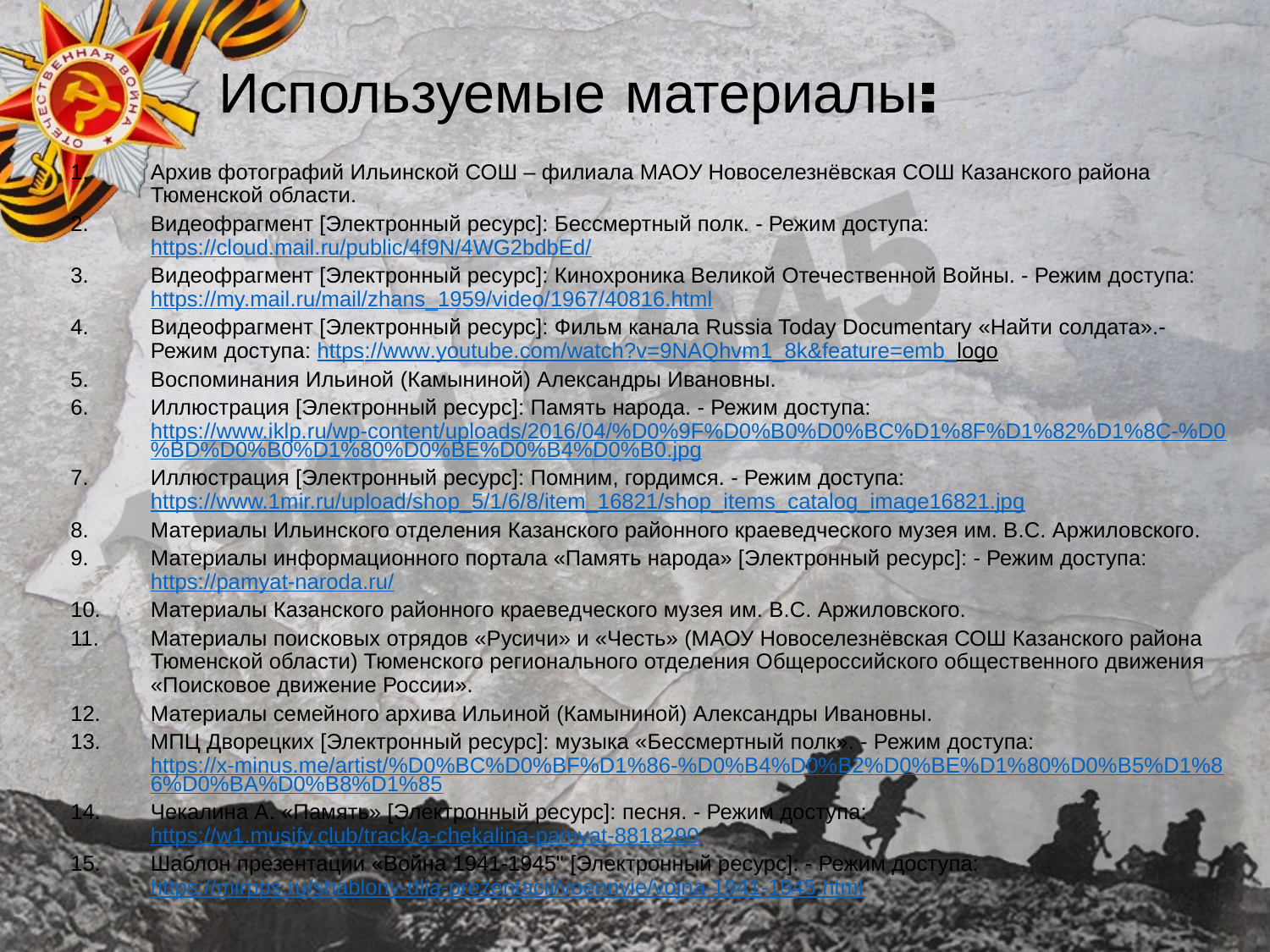

# Используемые материалы:
Архив фотографий Ильинской СОШ – филиала МАОУ Новоселезнёвская СОШ Казанского района Тюменской области.
Видеофрагмент [Электронный ресурс]: Бессмертный полк. - Режим доступа: https://cloud.mail.ru/public/4f9N/4WG2bdbEd/
Видеофрагмент [Электронный ресурс]: Кинохроника Великой Отечественной Войны. - Режим доступа: https://my.mail.ru/mail/zhans_1959/video/1967/40816.html
Видеофрагмент [Электронный ресурс]: Фильм канала Russia Today Documentary «Найти солдата».- Режим доступа: https://www.youtube.com/watch?v=9NAQhvm1_8k&feature=emb_logo
Воспоминания Ильиной (Камыниной) Александры Ивановны.
Иллюстрация [Электронный ресурс]: Память народа. - Режим доступа: https://www.iklp.ru/wp-content/uploads/2016/04/%D0%9F%D0%B0%D0%BC%D1%8F%D1%82%D1%8C-%D0%BD%D0%B0%D1%80%D0%BE%D0%B4%D0%B0.jpg
Иллюстрация [Электронный ресурс]: Помним, гордимся. - Режим доступа: https://www.1mir.ru/upload/shop_5/1/6/8/item_16821/shop_items_catalog_image16821.jpg
Материалы Ильинского отделения Казанского районного краеведческого музея им. В.С. Аржиловского.
Материалы информационного портала «Память народа» [Электронный ресурс]: - Режим доступа: https://pamyat-naroda.ru/
Материалы Казанского районного краеведческого музея им. В.С. Аржиловского.
Материалы поисковых отрядов «Русичи» и «Честь» (МАОУ Новоселезнёвская СОШ Казанского района Тюменской области) Тюменского регионального отделения Общероссийского общественного движения «Поисковое движение России».
Материалы семейного архива Ильиной (Камыниной) Александры Ивановны.
МПЦ Дворецких [Электронный ресурс]: музыка «Бессмертный полк». - Режим доступа: https://x-minus.me/artist/%D0%BC%D0%BF%D1%86-%D0%B4%D0%B2%D0%BE%D1%80%D0%B5%D1%86%D0%BA%D0%B8%D1%85
Чекалина А. «Память» [Электронный ресурс]: песня. - Режим доступа: https://w1.musify.club/track/a-chekalina-pamyat-8818290
Шаблон презентации «Война 1941-1945" [Электронный ресурс]: - Режим доступа: https://mirpps.ru/shablony-dlja-prezentacii/voennyie/vojna-1941-1945.html